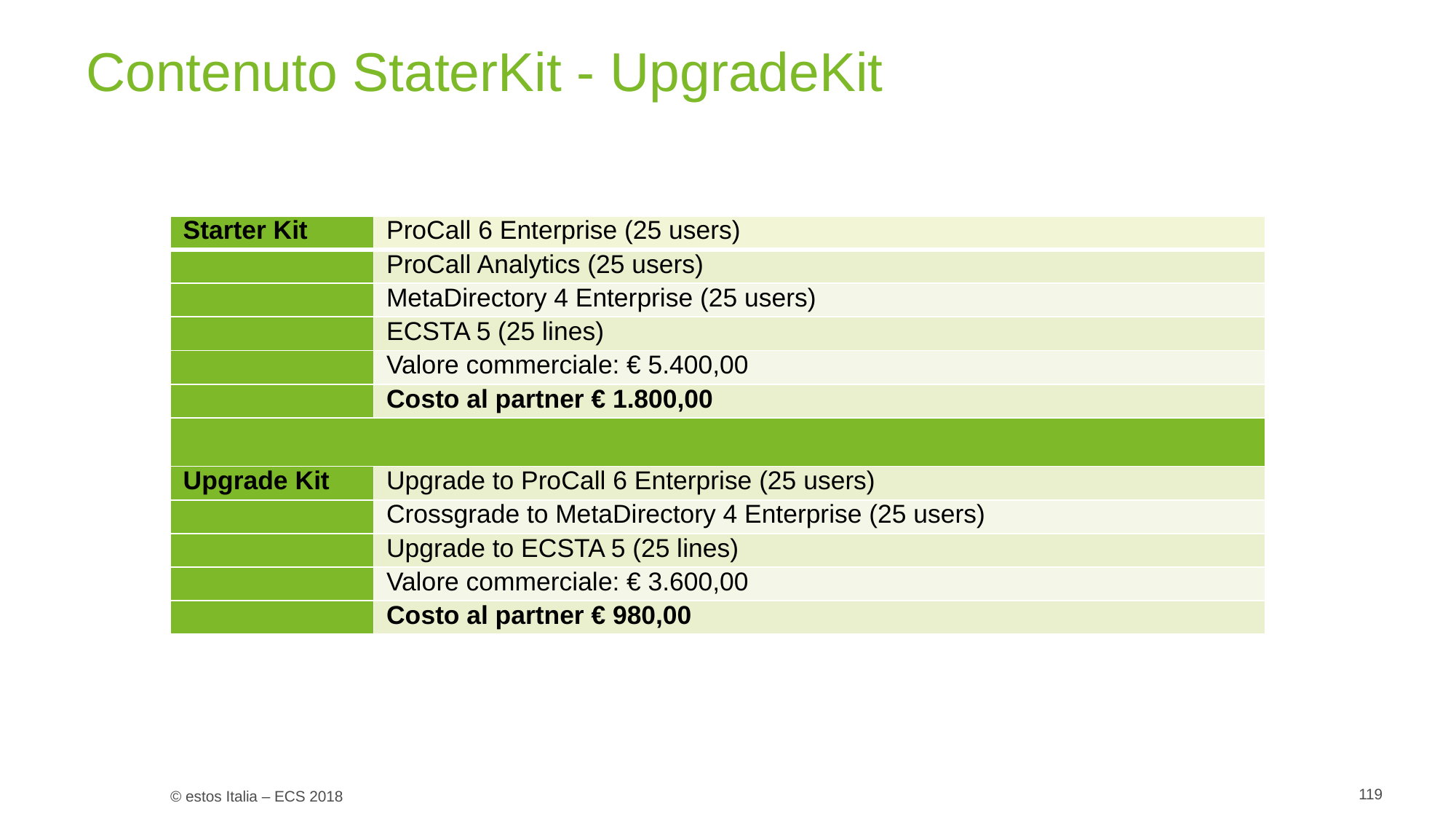

# Contenuto StaterKit - UpgradeKit
| Starter Kit | ProCall 6 Enterprise (25 users) |
| --- | --- |
|  | ProCall Analytics (25 users) |
|  | MetaDirectory 4 Enterprise (25 users) |
|  | ECSTA 5 (25 lines) |
|  | Valore commerciale: € 5.400,00 |
|  | Costo al partner € 1.800,00 |
|  |  |
| Upgrade Kit | Upgrade to ProCall 6 Enterprise (25 users) |
|  | Crossgrade to MetaDirectory 4 Enterprise (25 users) |
|  | Upgrade to ECSTA 5 (25 lines) |
|  | Valore commerciale: € 3.600,00 |
|  | Costo al partner € 980,00 |

119
© estos Italia – ECS 2018